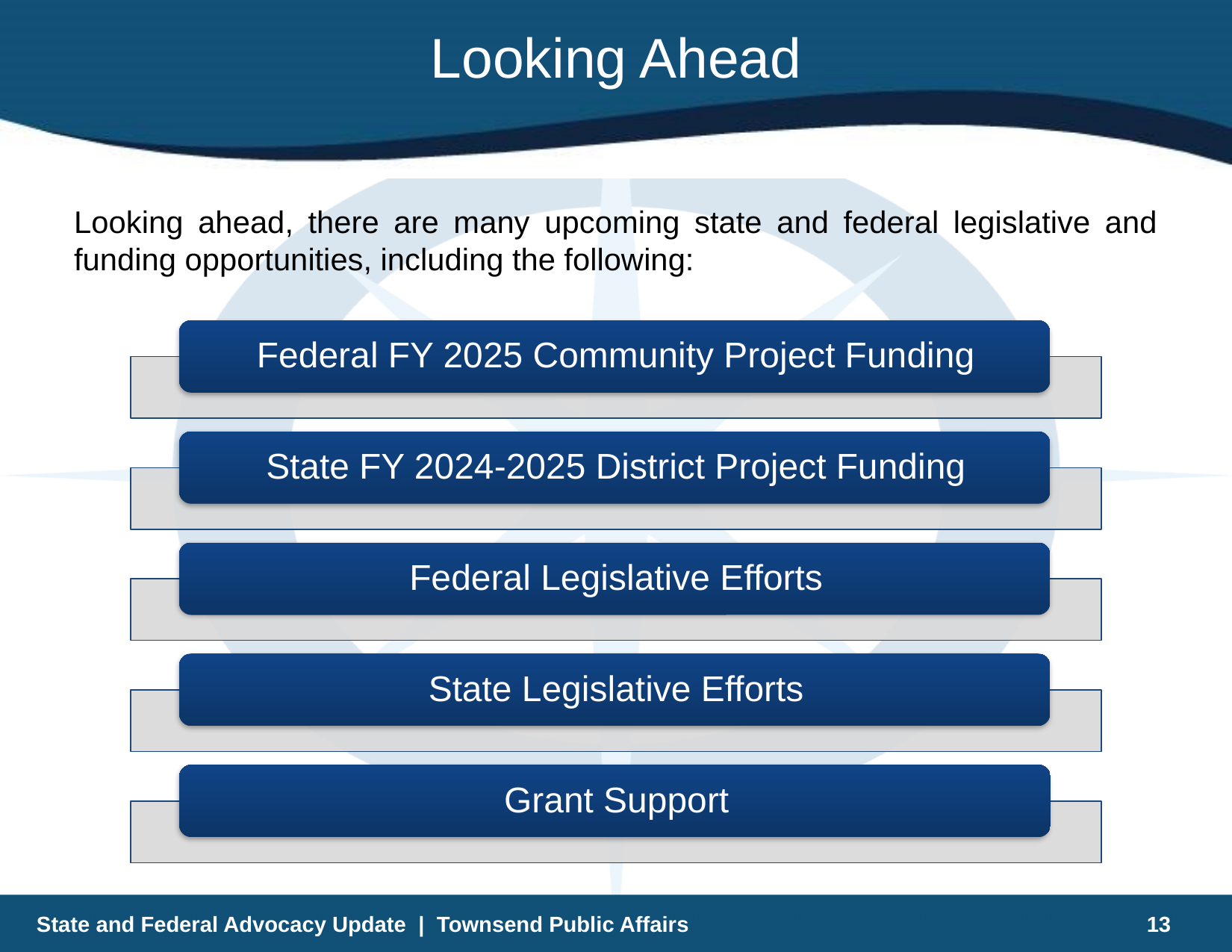

# Looking Ahead
Looking ahead, there are many upcoming state and federal legislative and funding opportunities, including the following:
Federal FY 2025 Community Project Funding
State FY 2024-2025 District Project Funding
Federal Legislative Efforts
State Legislative Efforts
Grant Support
State and Federal Advocacy Update  |  Townsend Public Affairs